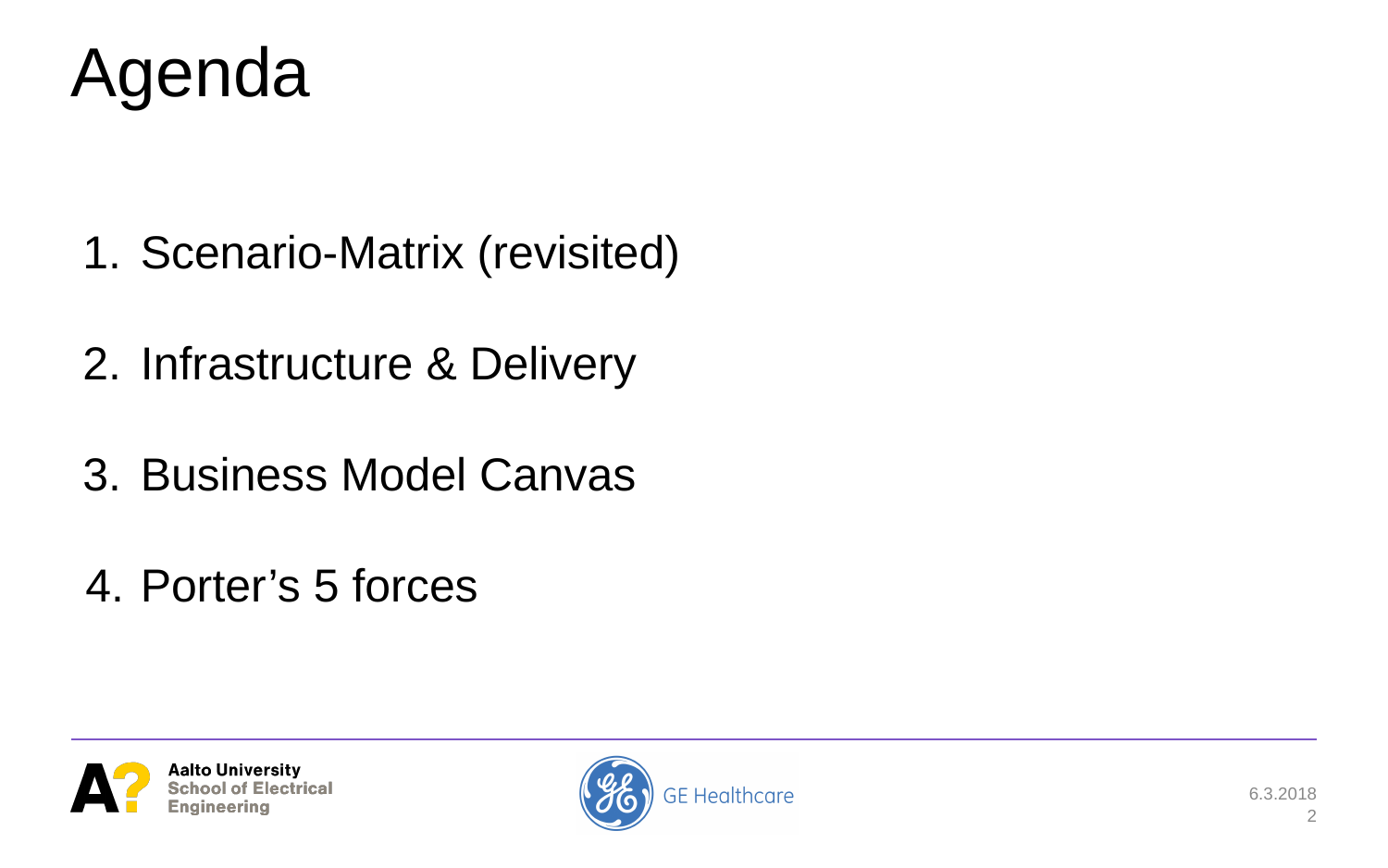

# Agenda

Scenario-Matrix (revisited)
Infrastructure & Delivery
Business Model Canvas
Porter’s 5 forces

6.3.2018
2